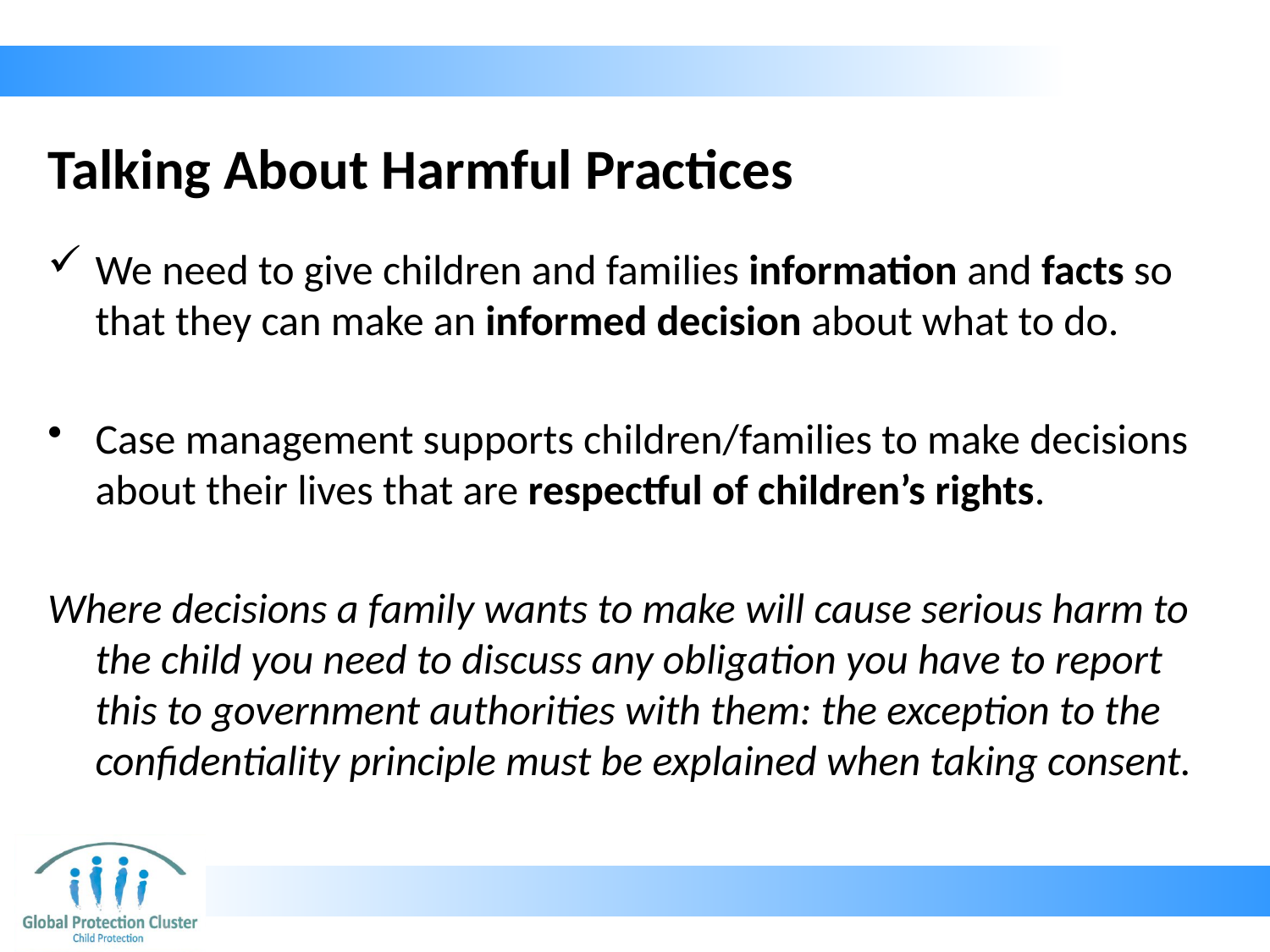

# Talking About Harmful Practices
We need to give children and families information and facts so that they can make an informed decision about what to do.

Case management supports children/families to make decisions about their lives that are respectful of children’s rights.

Where decisions a family wants to make will cause serious harm to the child you need to discuss any obligation you have to report this to government authorities with them: the exception to the confidentiality principle must be explained when taking consent.